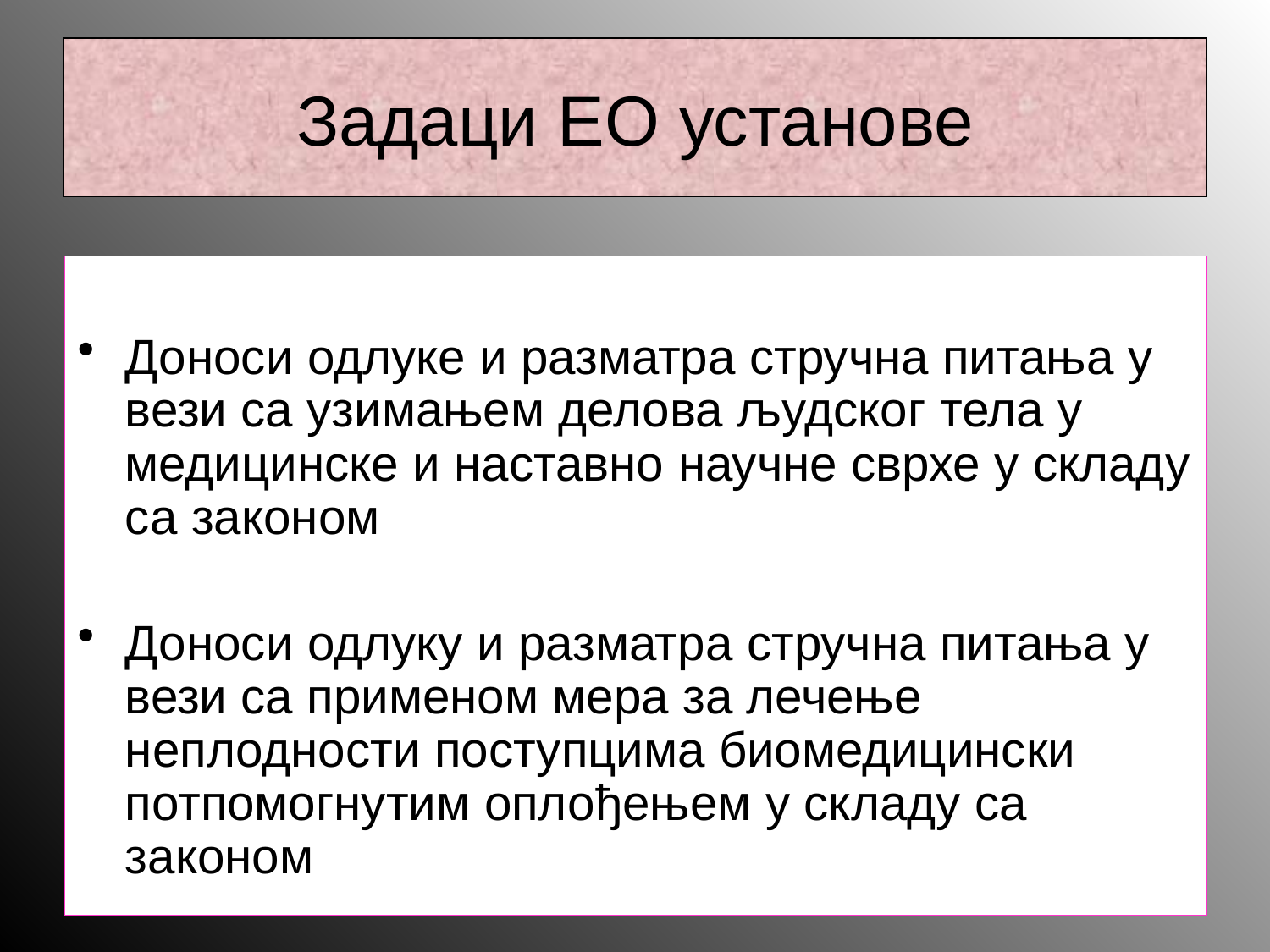

# Задаци ЕО установе

Доноси одлуке и разматра стручна питања у вези са узимањем делова људског тела у медицинске и наставно научне сврхе у складу са законом

Доноси одлуку и разматра стручна питања у вези са применом мера за лечење неплодности поступцима биомедицински потпомогнутим оплођењем у складу са законом